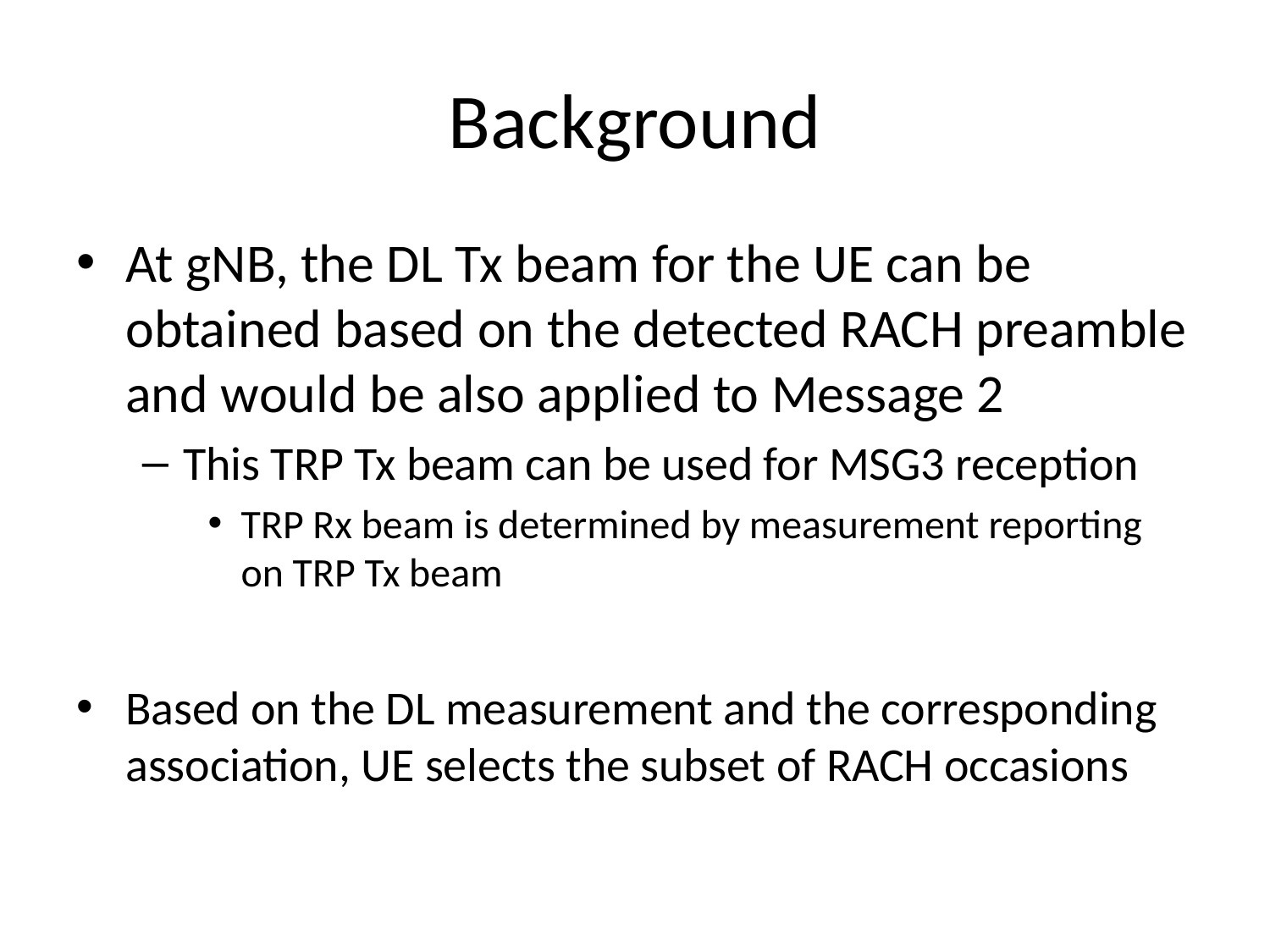

# Background
At gNB, the DL Tx beam for the UE can be obtained based on the detected RACH preamble and would be also applied to Message 2
This TRP Tx beam can be used for MSG3 reception
TRP Rx beam is determined by measurement reporting on TRP Tx beam

Based on the DL measurement and the corresponding association, UE selects the subset of RACH occasions